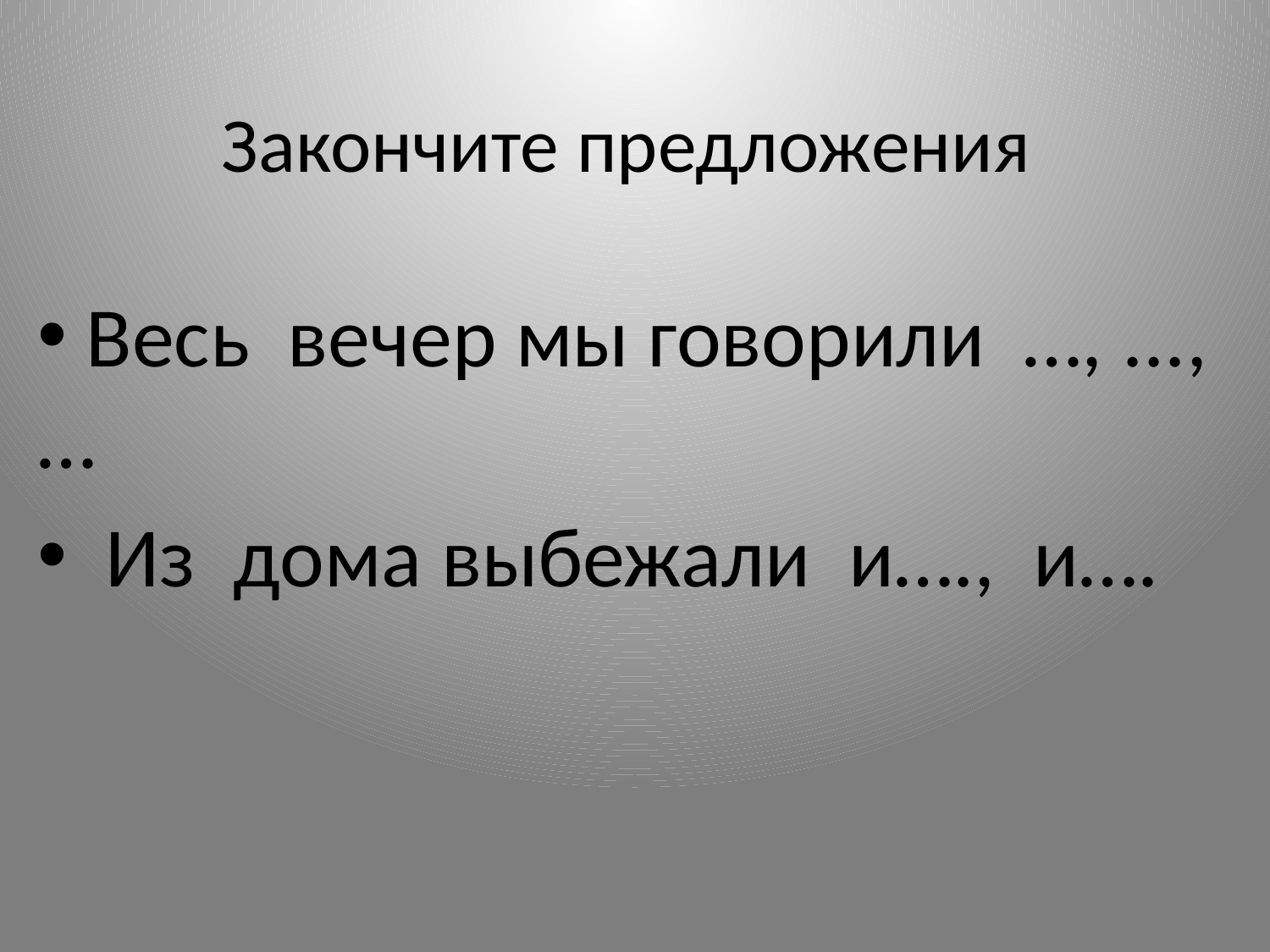

# Закончите предложения
 Весь  вечер мы говорили  …, ..., …
  Из  дома выбежали  и….,  и….